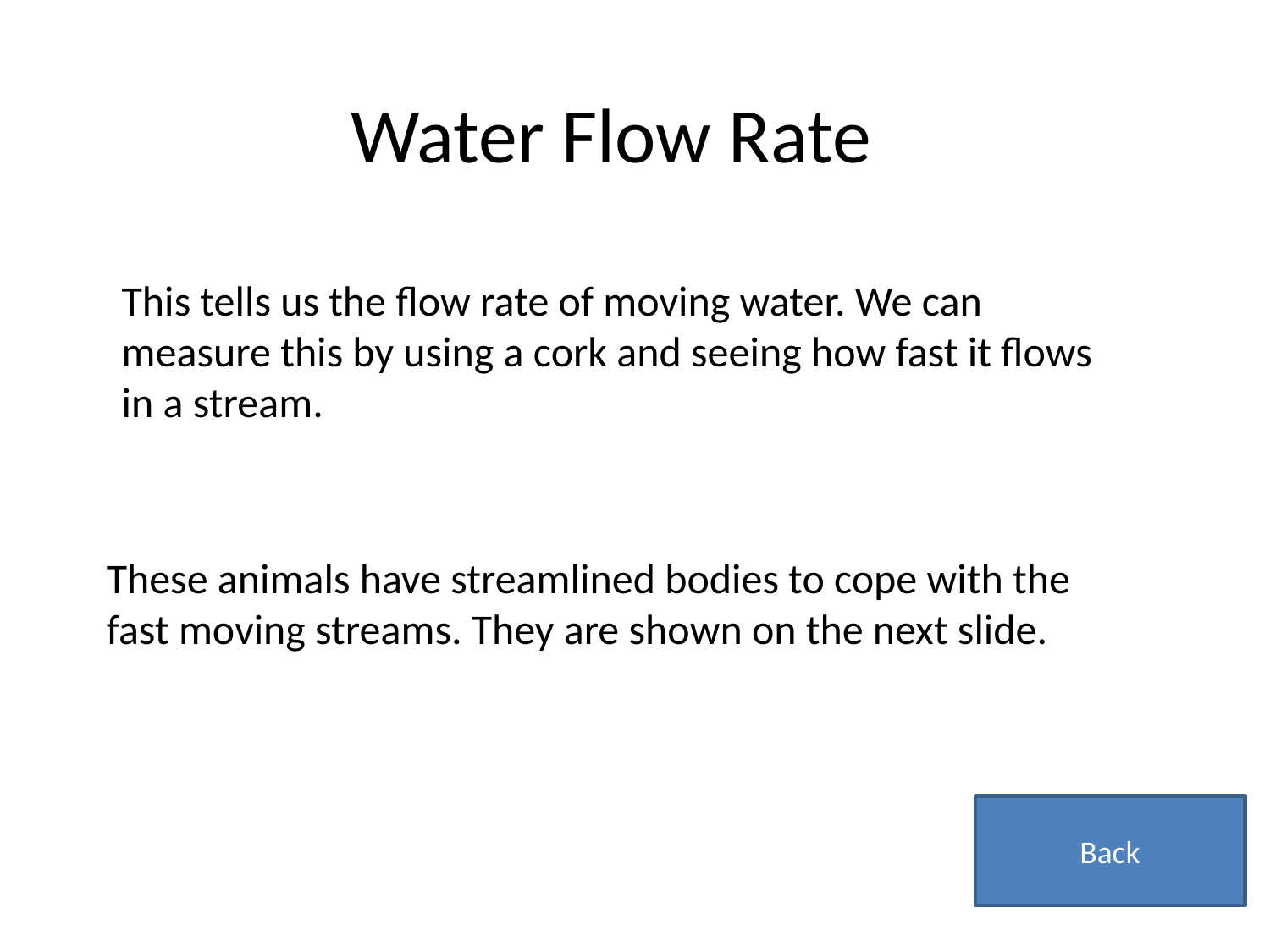

Water Flow Rate
This tells us the flow rate of moving water. We can
measure this by using a cork and seeing how fast it flows in a stream.
These animals have streamlined bodies to cope with the
fast moving streams. They are shown on the next slide.
Back